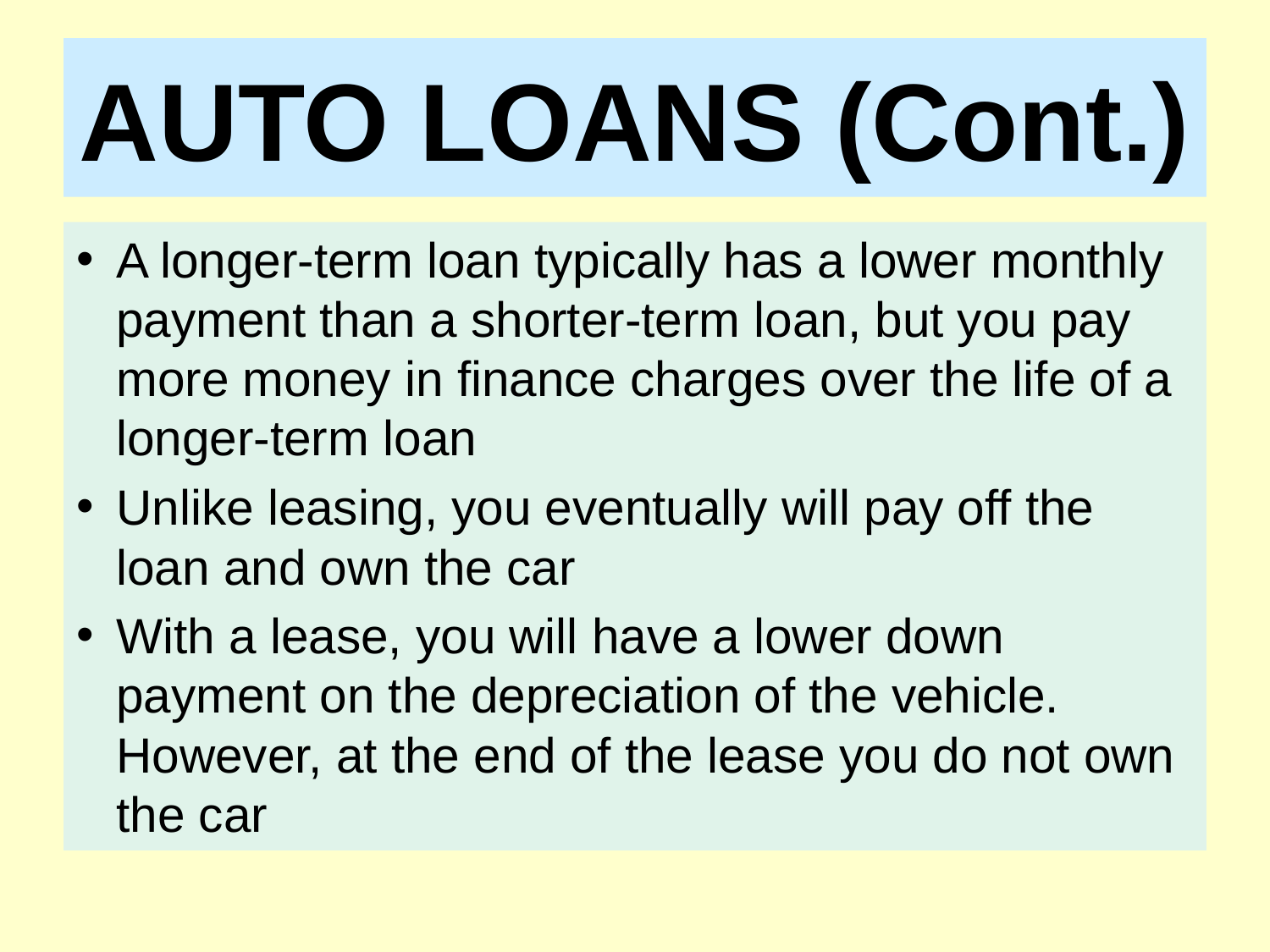

# AUTO LOANS (Cont.)
A longer-term loan typically has a lower monthly payment than a shorter-term loan, but you pay more money in finance charges over the life of a longer-term loan
Unlike leasing, you eventually will pay off the loan and own the car
With a lease, you will have a lower down payment on the depreciation of the vehicle. However, at the end of the lease you do not own the car